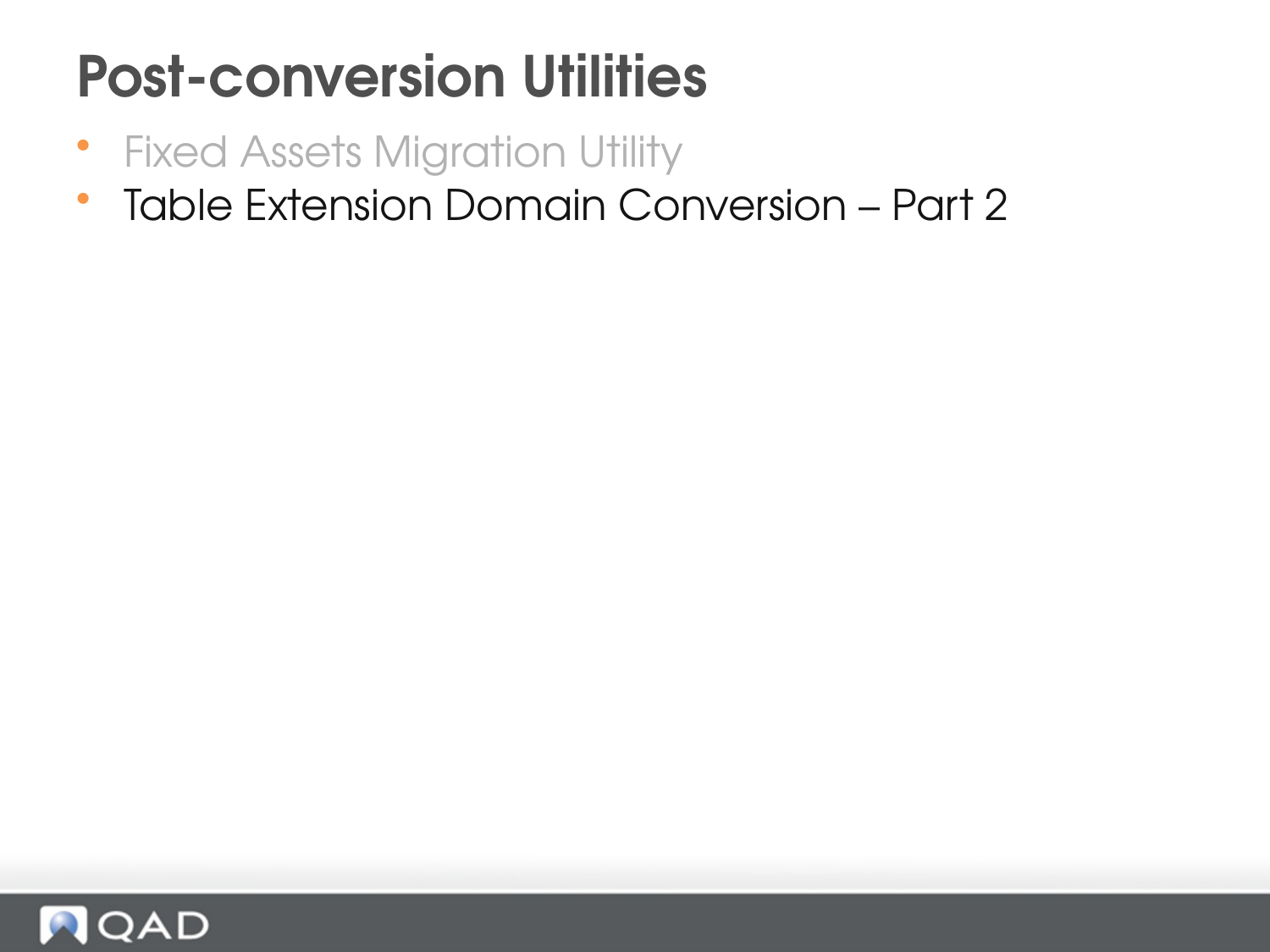

# Post-conversion Utilities
Fixed Assets Migration Utility
Table Extension Domain Conversion – Part 2